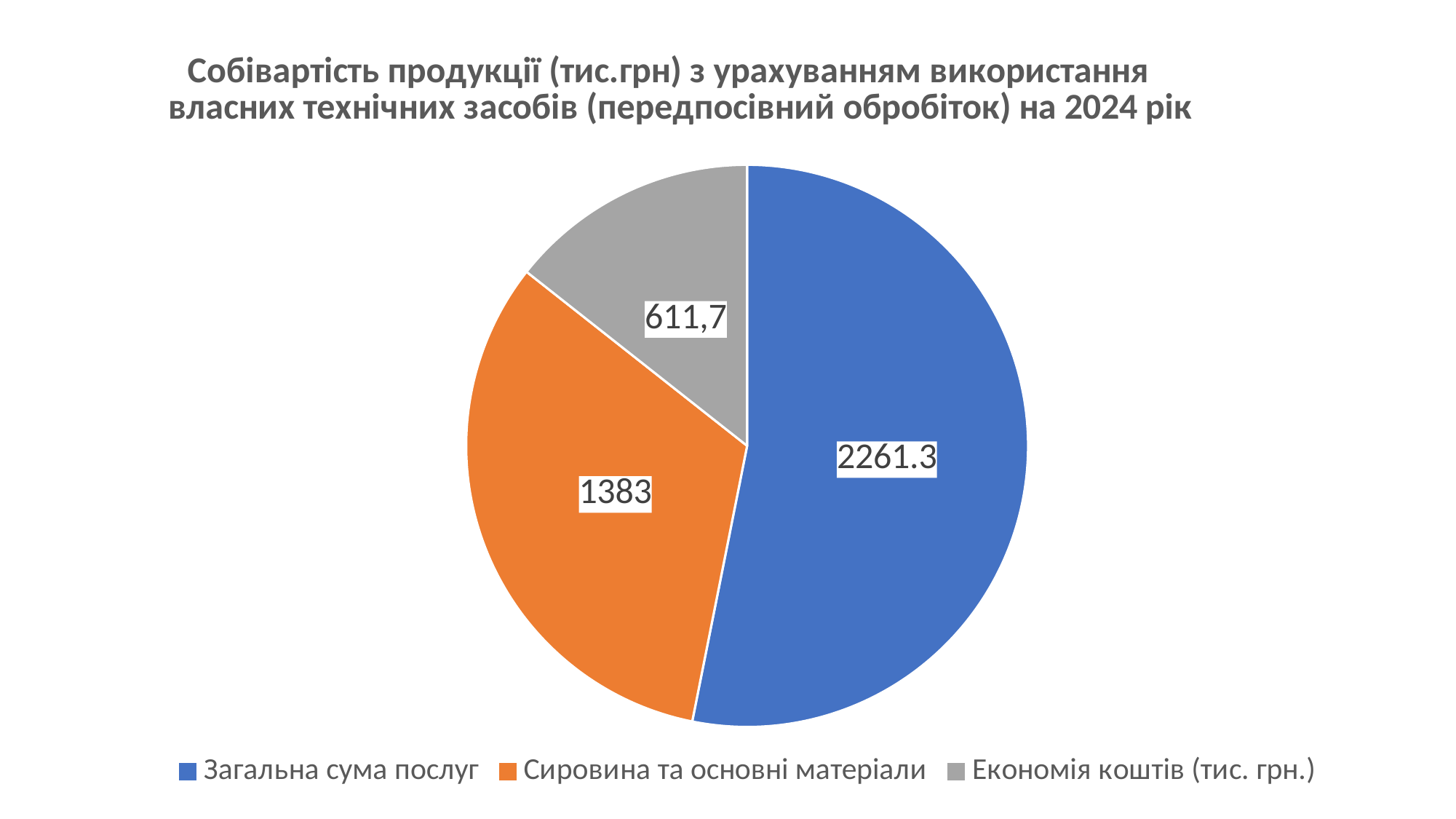

### Chart: Собівартість продукції (тис.грн) з урахуванням використання
  власних технічних засобів (передпосівний обробіток) на 2024 рік

| Category | Діаграма собівартості |
|---|---|
| Загальна сума послуг | 2261.3 |
| Сировина та основні матеріали | 1383.0 |
| Економія коштів (тис. грн.) | 611.7 |